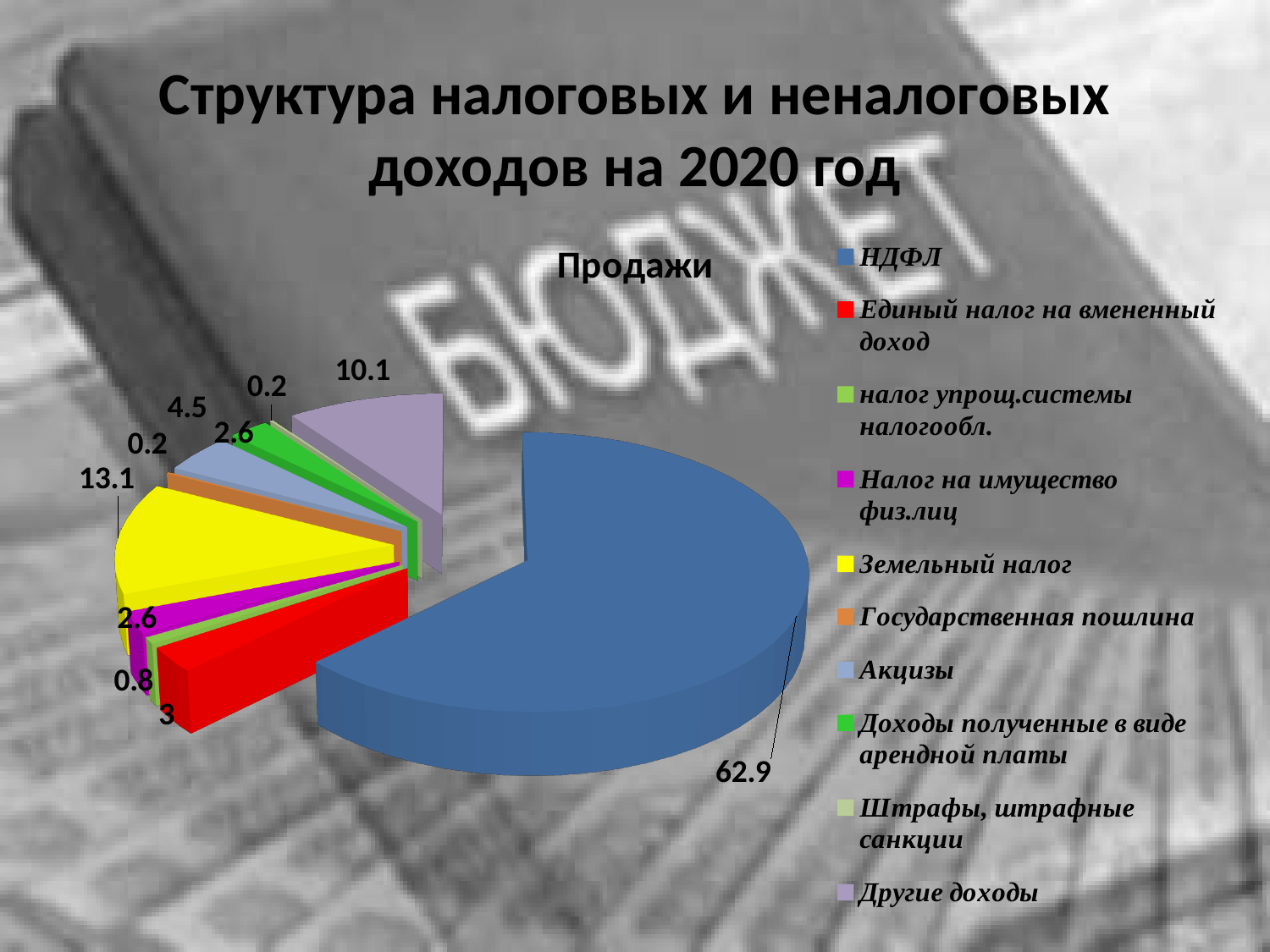

# Структура налоговых и неналоговых доходов на 2020 год

[unsupported chart]